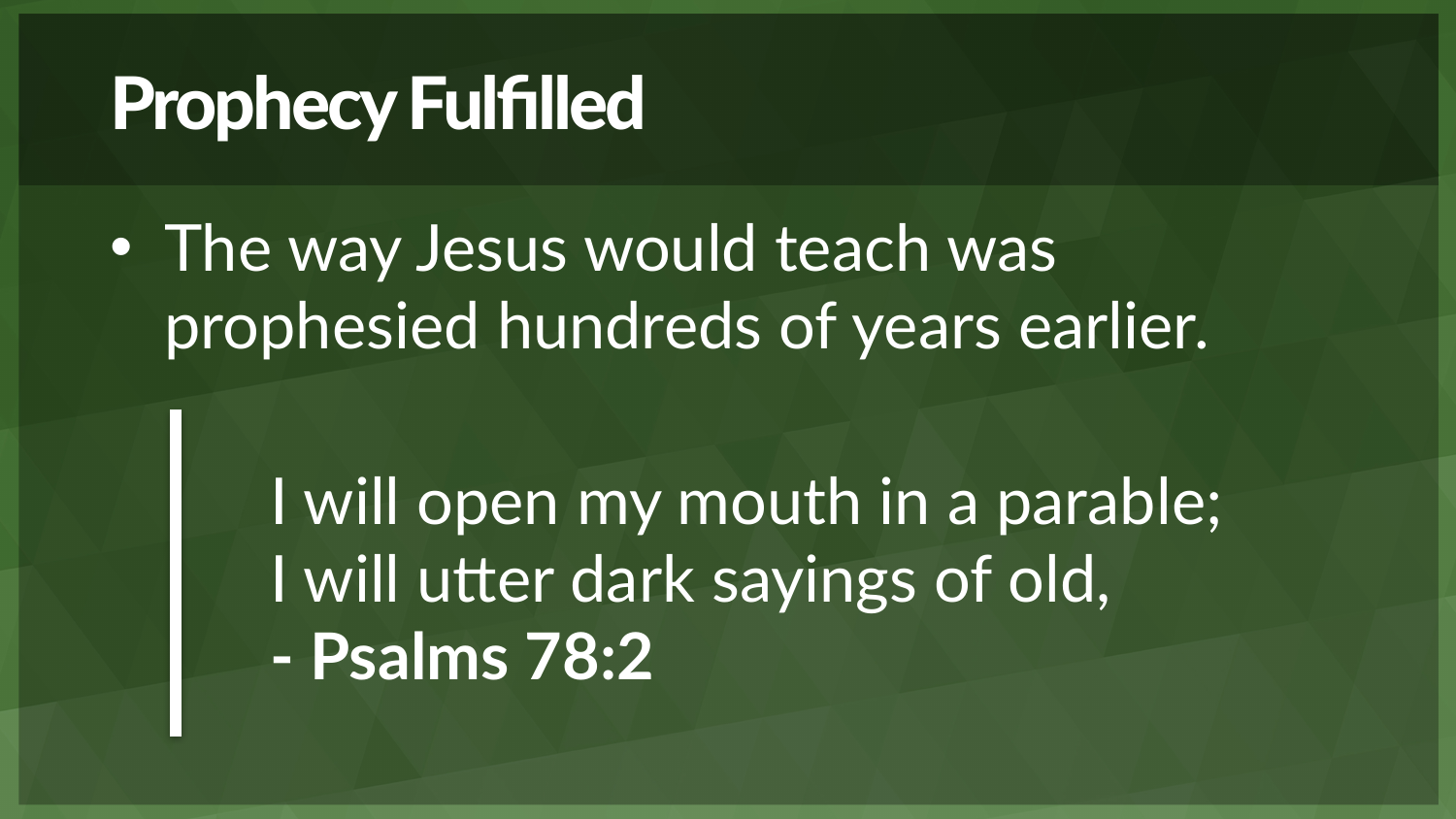

# Prophecy Fulfilled
The way Jesus would teach was prophesied hundreds of years earlier.
I will open my mouth in a parable;
I will utter dark sayings of old,
- Psalms 78:2